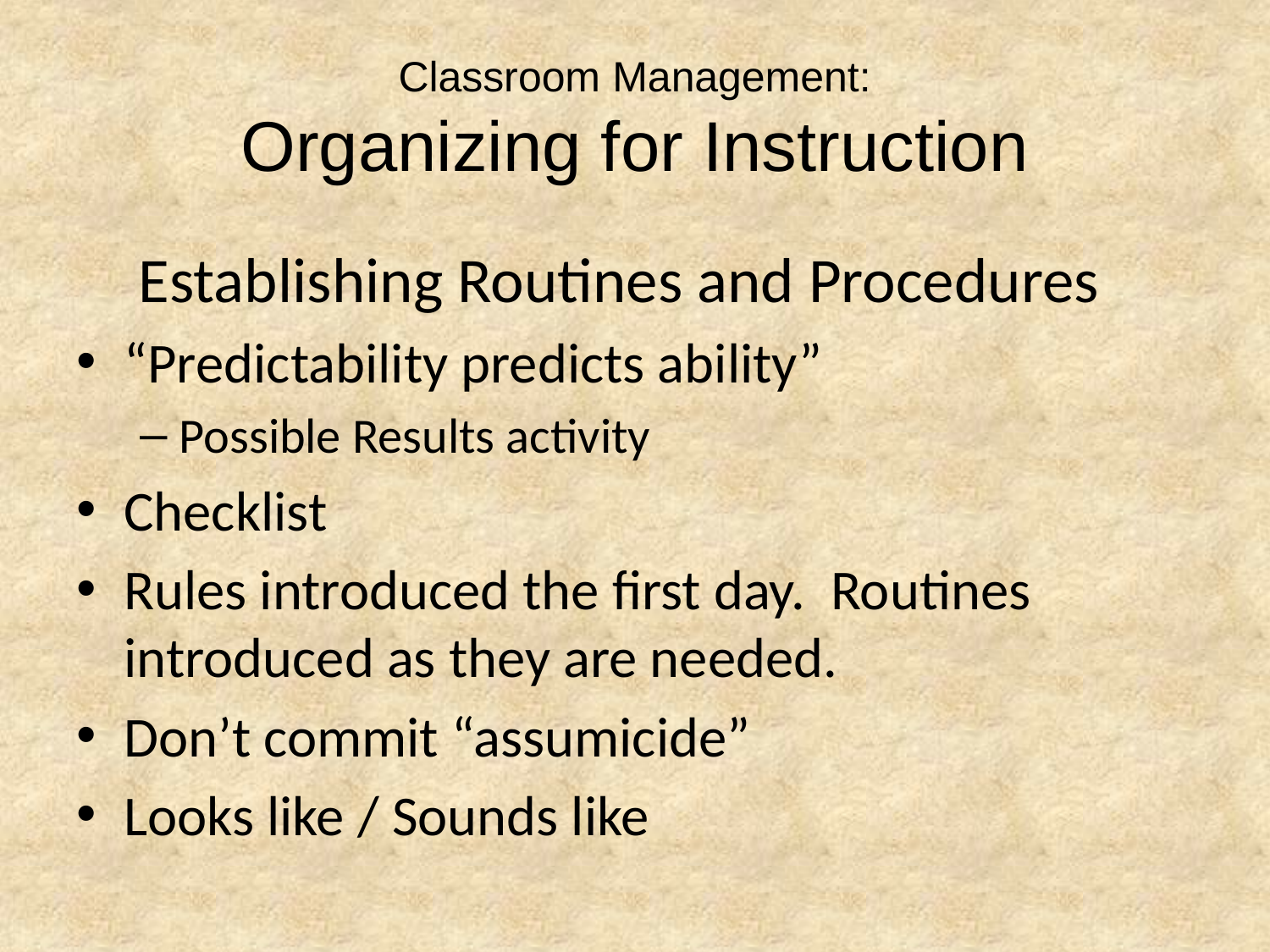

# Classroom Management: Organizing for Instruction
Establishing Routines and Procedures
“Predictability predicts ability”
Possible Results activity
Checklist
Rules introduced the first day.  Routines introduced as they are needed.
Don’t commit “assumicide”
Looks like / Sounds like